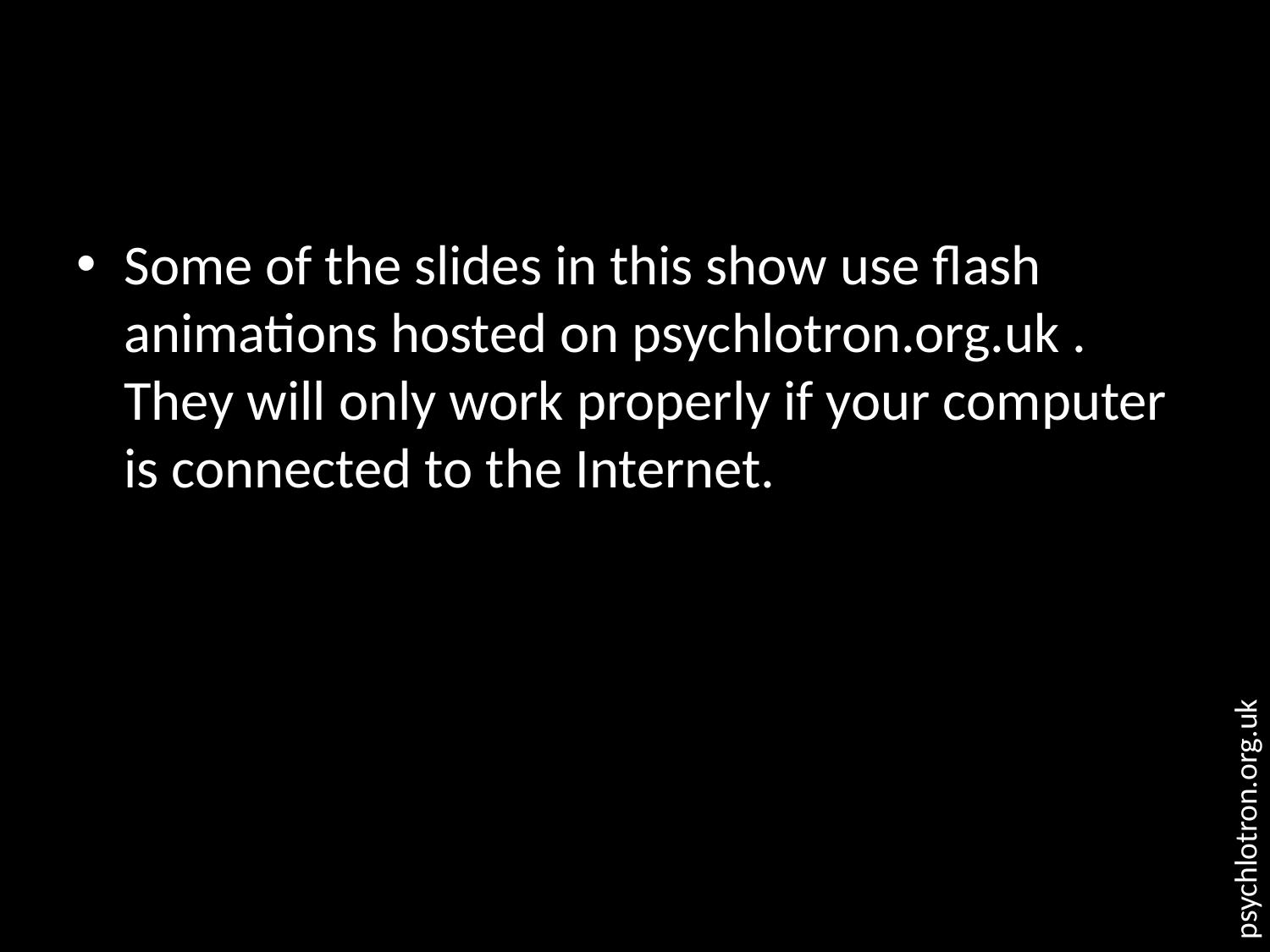

#
Some of the slides in this show use flash animations hosted on psychlotron.org.uk .  They will only work properly if your computer is connected to the Internet.